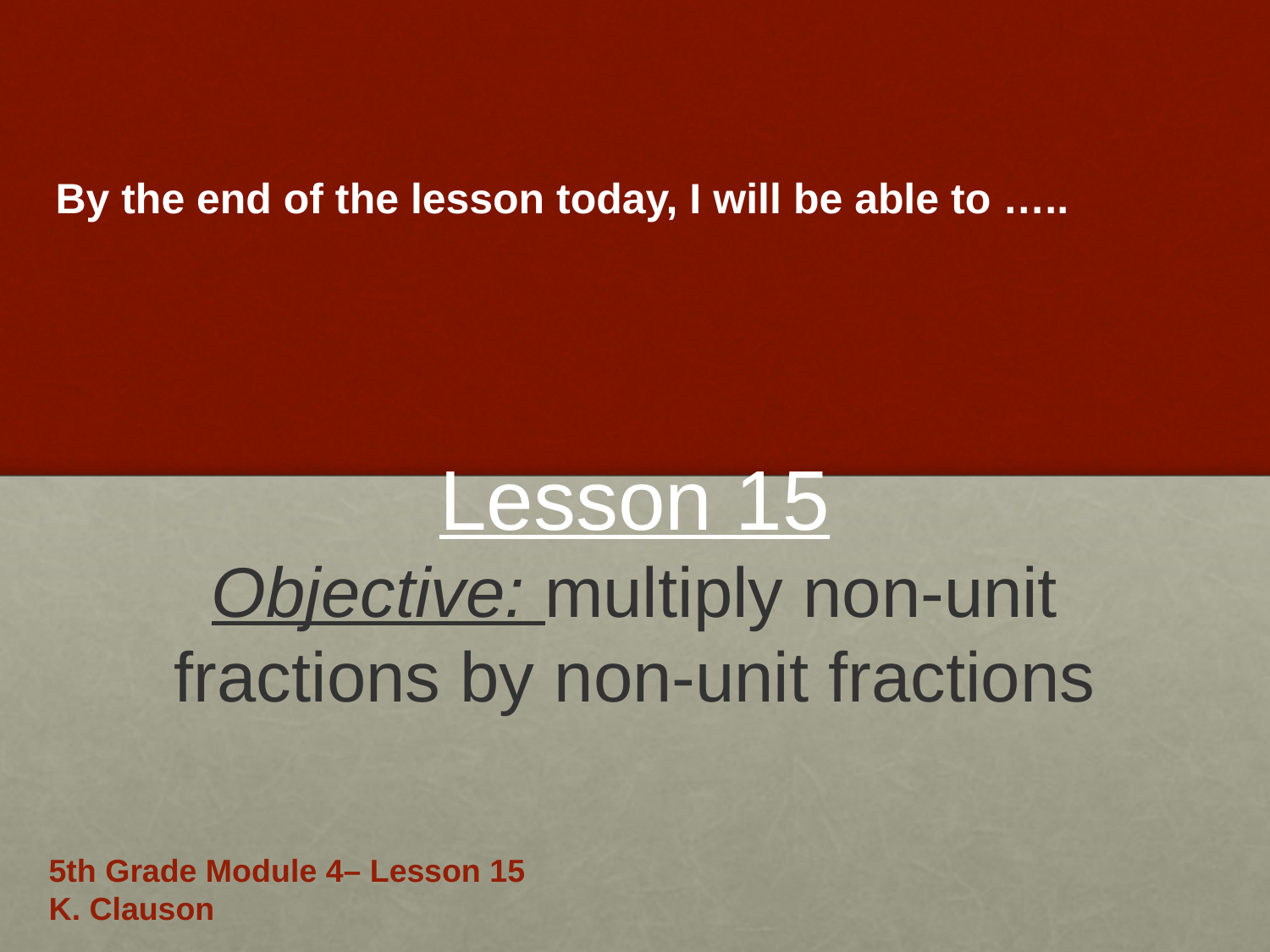

By the end of the lesson today, I will be able to …..
# Lesson 15 Objective: multiply non-unit fractions by non-unit fractions
5th Grade Module 4– Lesson 15
K. Clauson